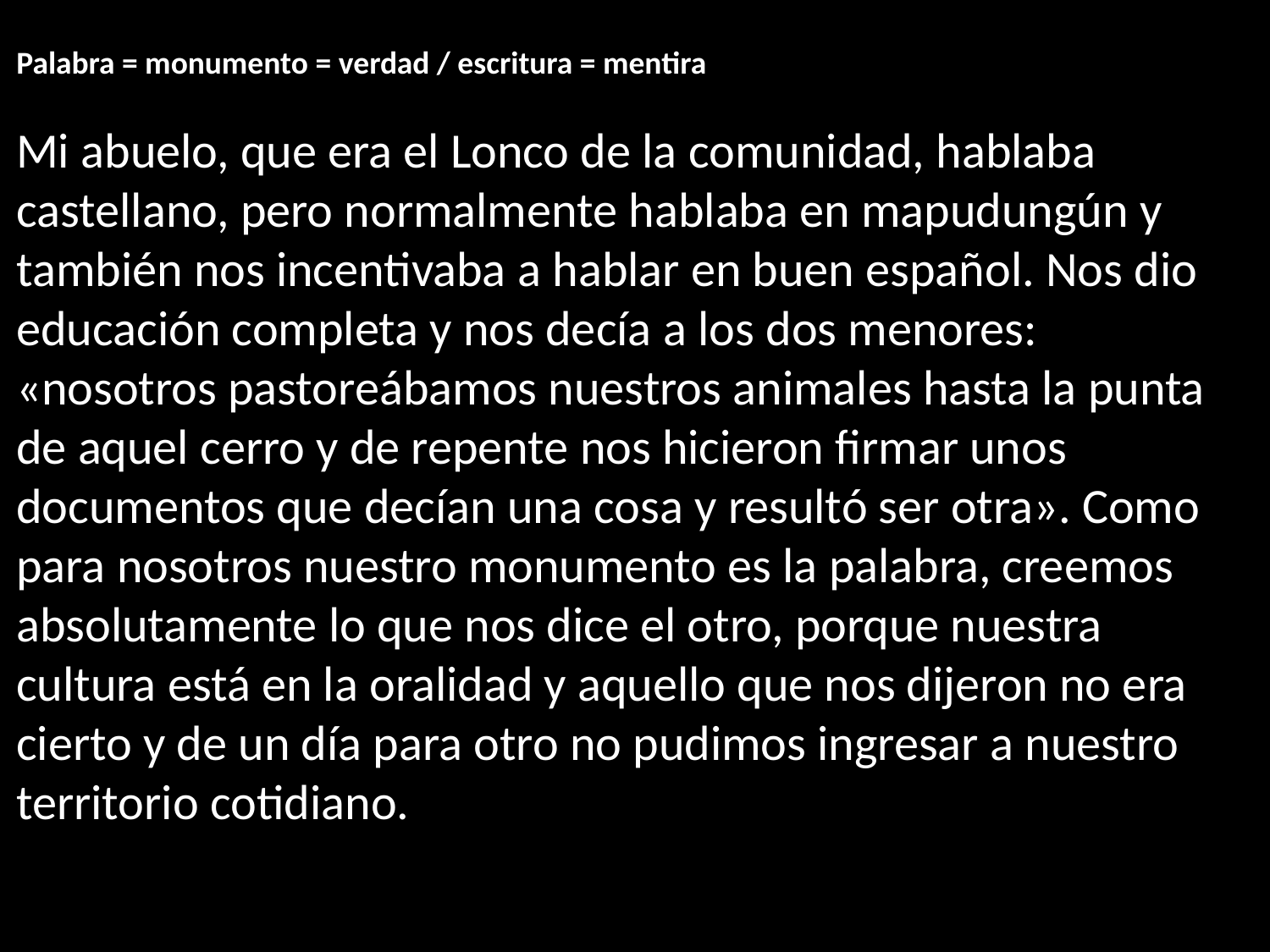

Palabra = monumento = verdad / escritura = mentira

Mi abuelo, que era el Lonco de la comunidad, hablaba castellano, pero normalmente hablaba en mapudungún y también nos incentivaba a hablar en buen español. Nos dio educación completa y nos decía a los dos menores: «nosotros pastoreábamos nuestros animales hasta la punta de aquel cerro y de repente nos hicieron firmar unos documentos que decían una cosa y resultó ser otra». Como para nosotros nuestro monumento es la palabra, creemos absolutamente lo que nos dice el otro, porque nuestra cultura está en la oralidad y aquello que nos dijeron no era cierto y de un día para otro no pudimos ingresar a nuestro territorio cotidiano.